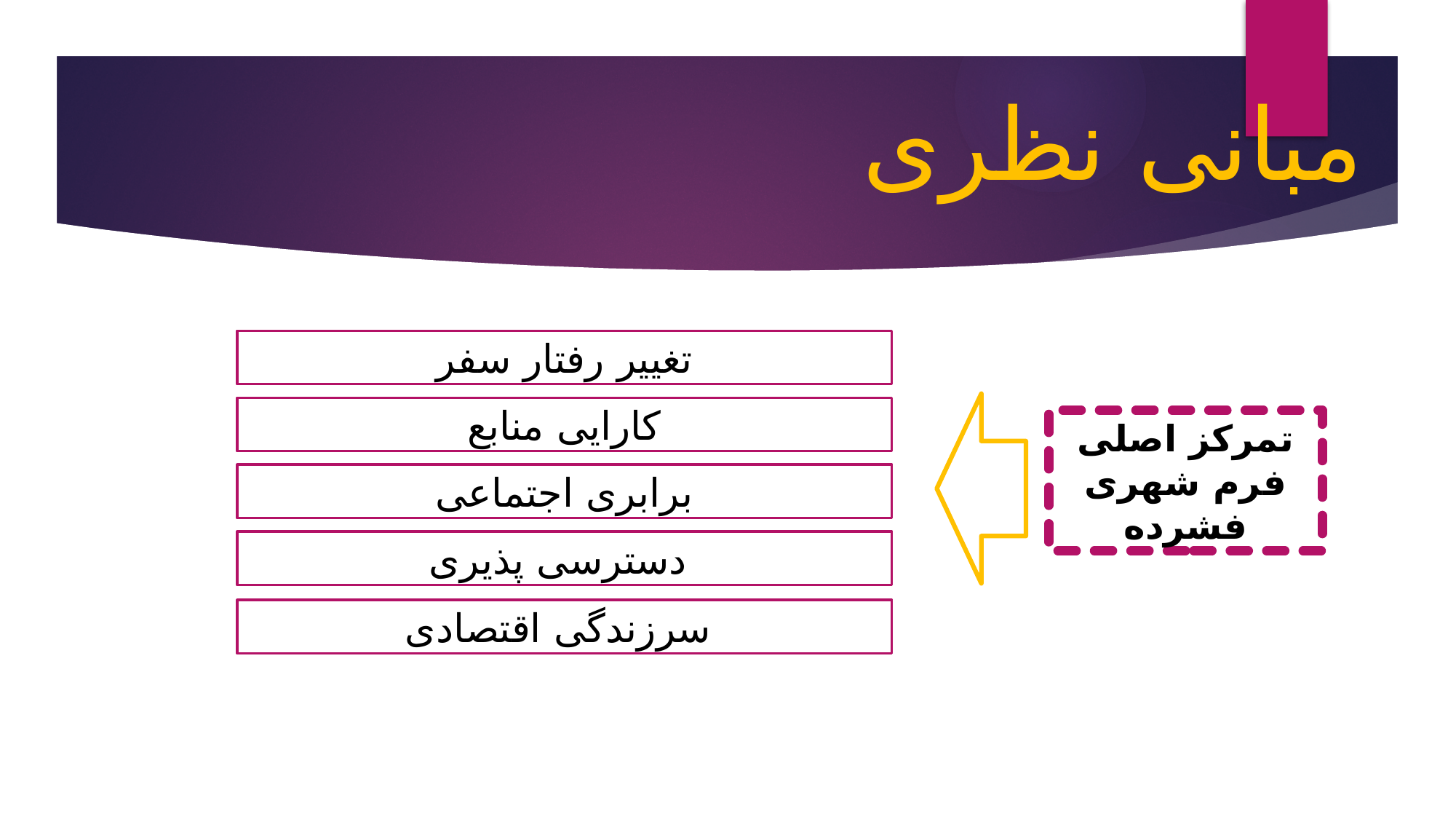

مبانی نظری
تغییر رفتار سفر

کارایی منابع
تمرکز اصلی فرم شهری فشرده
برابری اجتماعی
دسترسی پذیری
سرزندگی اقتصادی